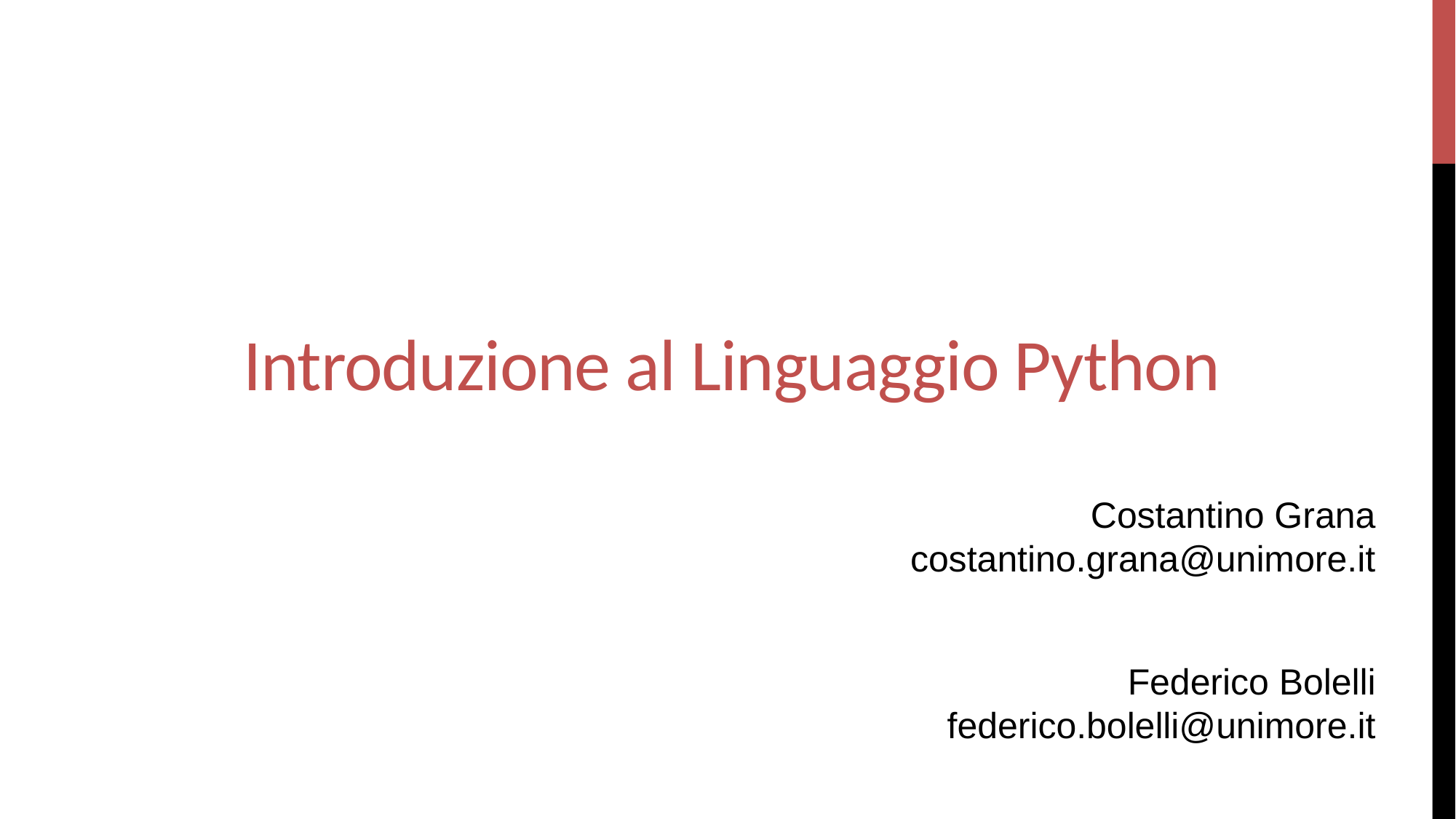

# Introduzione al Linguaggio Python
Costantino Grana
costantino.grana@unimore.it

Federico Bolelli
federico.bolelli@unimore.it